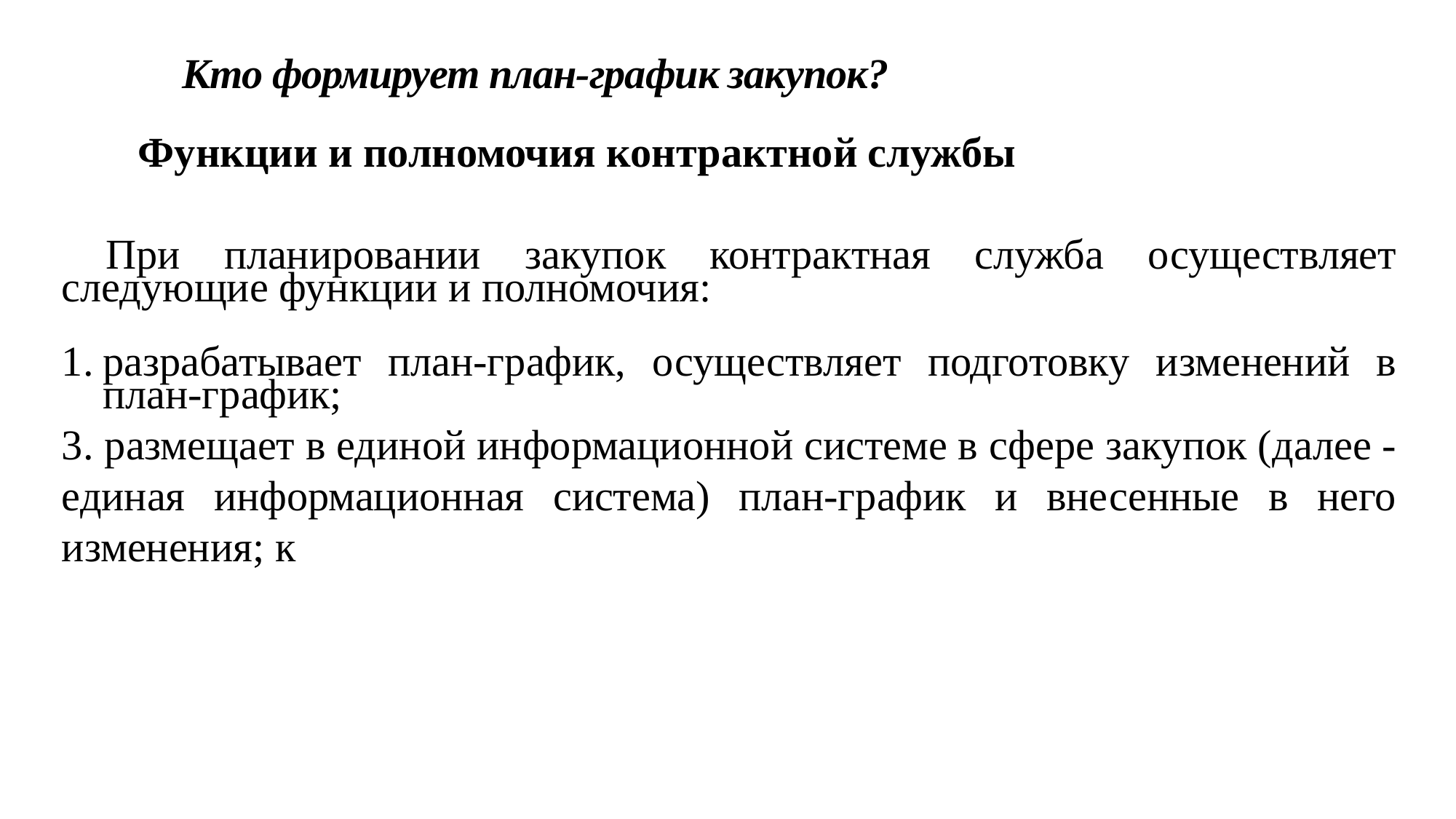

Кто формирует план-график закупок?
 Функции и полномочия контрактной службы
 При планировании закупок контрактная служба осуществляет следующие функции и полномочия:
разрабатывает план-график, осуществляет подготовку изменений в план-график;
3. размещает в единой информационной системе в сфере закупок (далее - единая информационная система) план-график и внесенные в него изменения; к